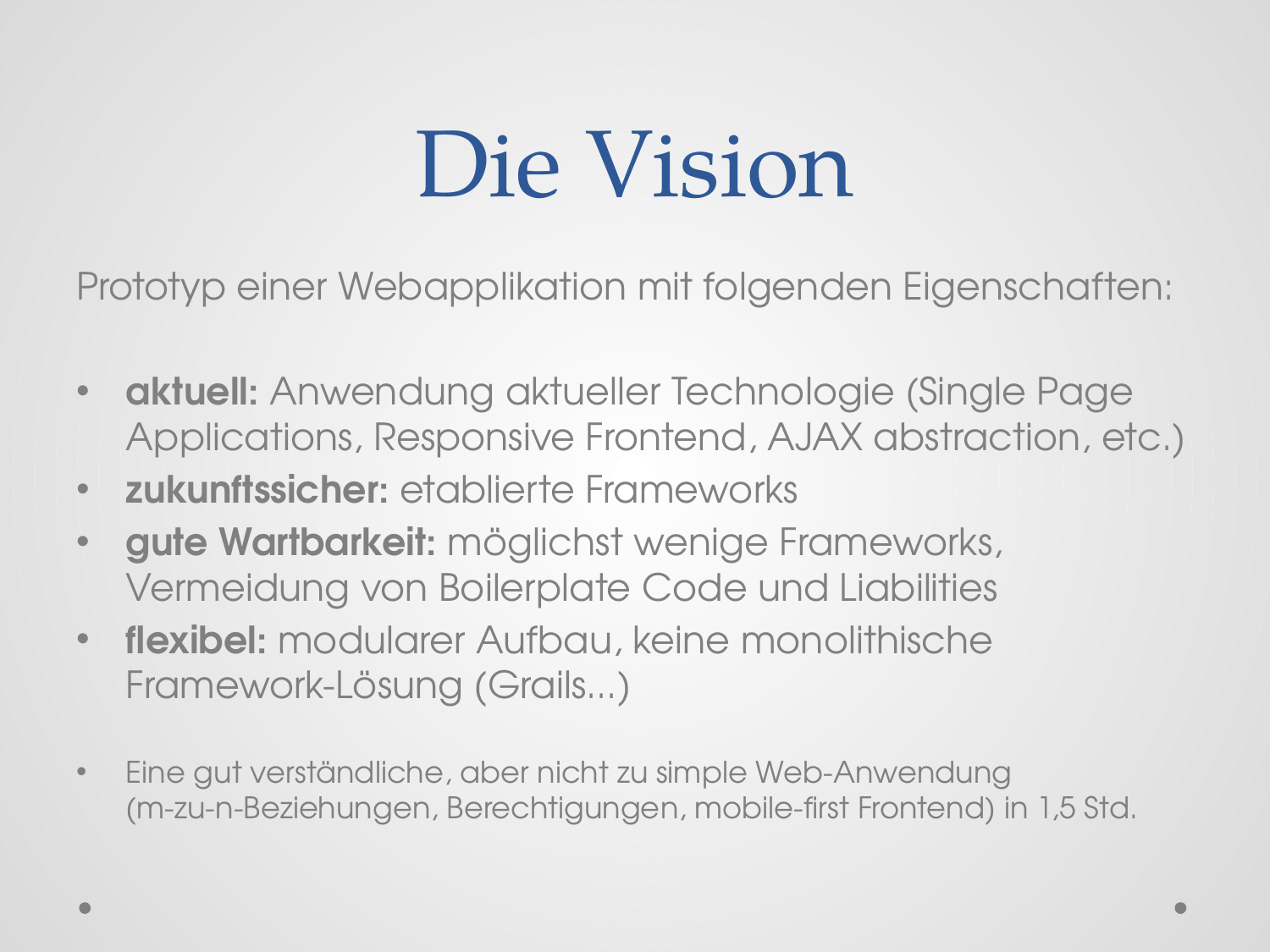

# Die Vision
Prototyp einer Webapplikation mit folgenden Eigenschaften:

aktuell: Anwendung aktueller Technologie (Single Page Applications, Responsive Frontend, AJAX abstraction, etc.)
zukunftssicher: etablierte Frameworks
gute Wartbarkeit: möglichst wenige Frameworks, Vermeidung von Boilerplate Code und Liabilities
flexibel: modularer Aufbau, keine monolithische Framework-Lösung (Grails...)

Eine gut verständliche, aber nicht zu simple Web-Anwendung
(m-zu-n-Beziehungen, Berechtigungen, mobile-first Frontend) in 1,5 Std.